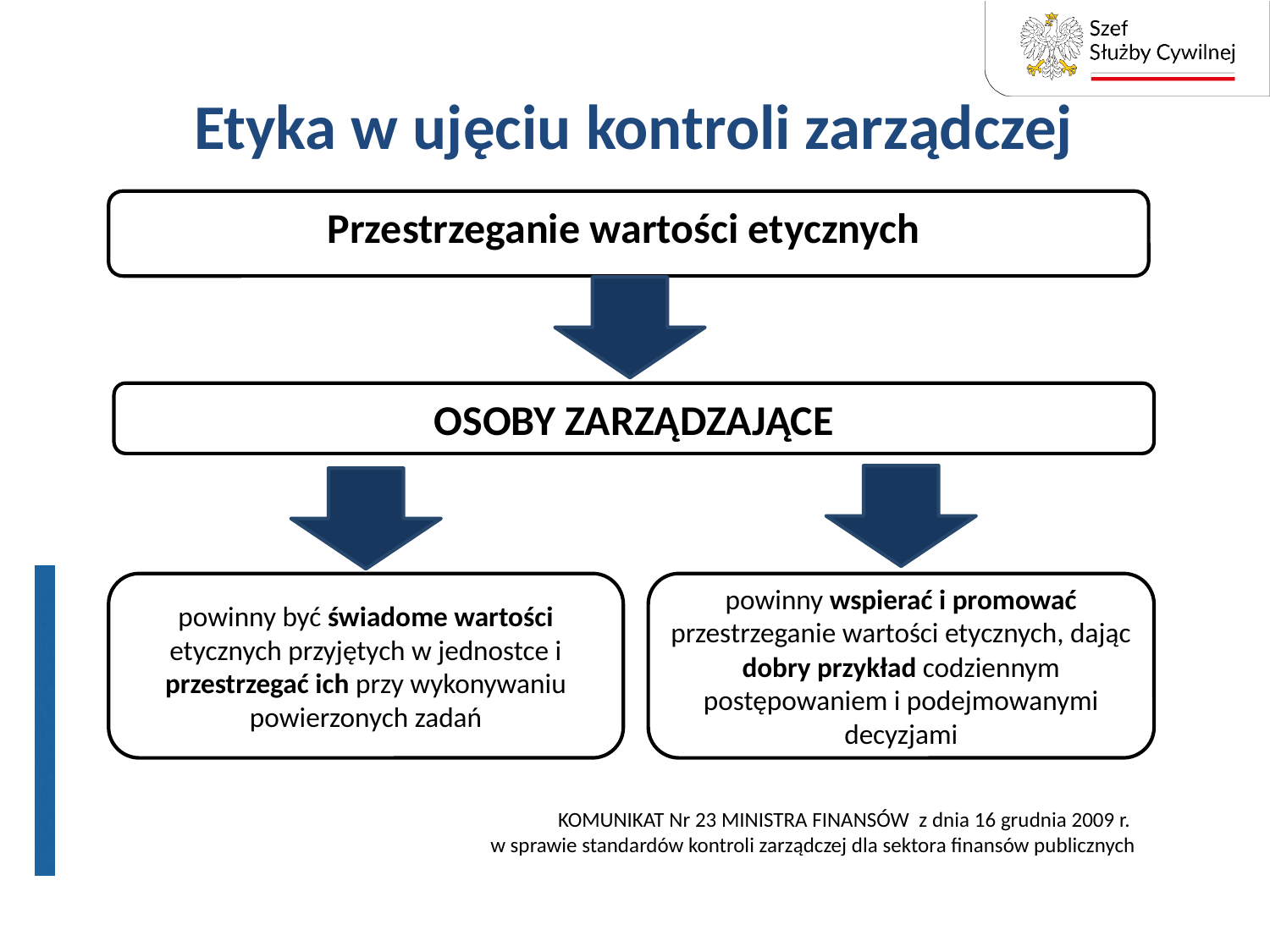

# Etyka w ujęciu kontroli zarządczej

Przestrzeganie wartości etycznych

OSOBY ZARZĄDZAJĄCE

powinny być świadome wartości etycznych przyjętych w jednostce i przestrzegać ich przy wykonywaniu powierzonych zadań
powinny wspierać i promować przestrzeganie wartości etycznych, dając dobry przykład codziennym postępowaniem i podejmowanymi decyzjami
KOMUNIKAT Nr 23 MINISTRA FINANSÓW  z dnia 16 grudnia 2009 r.
w sprawie standardów kontroli zarządczej dla sektora finansów publicznych